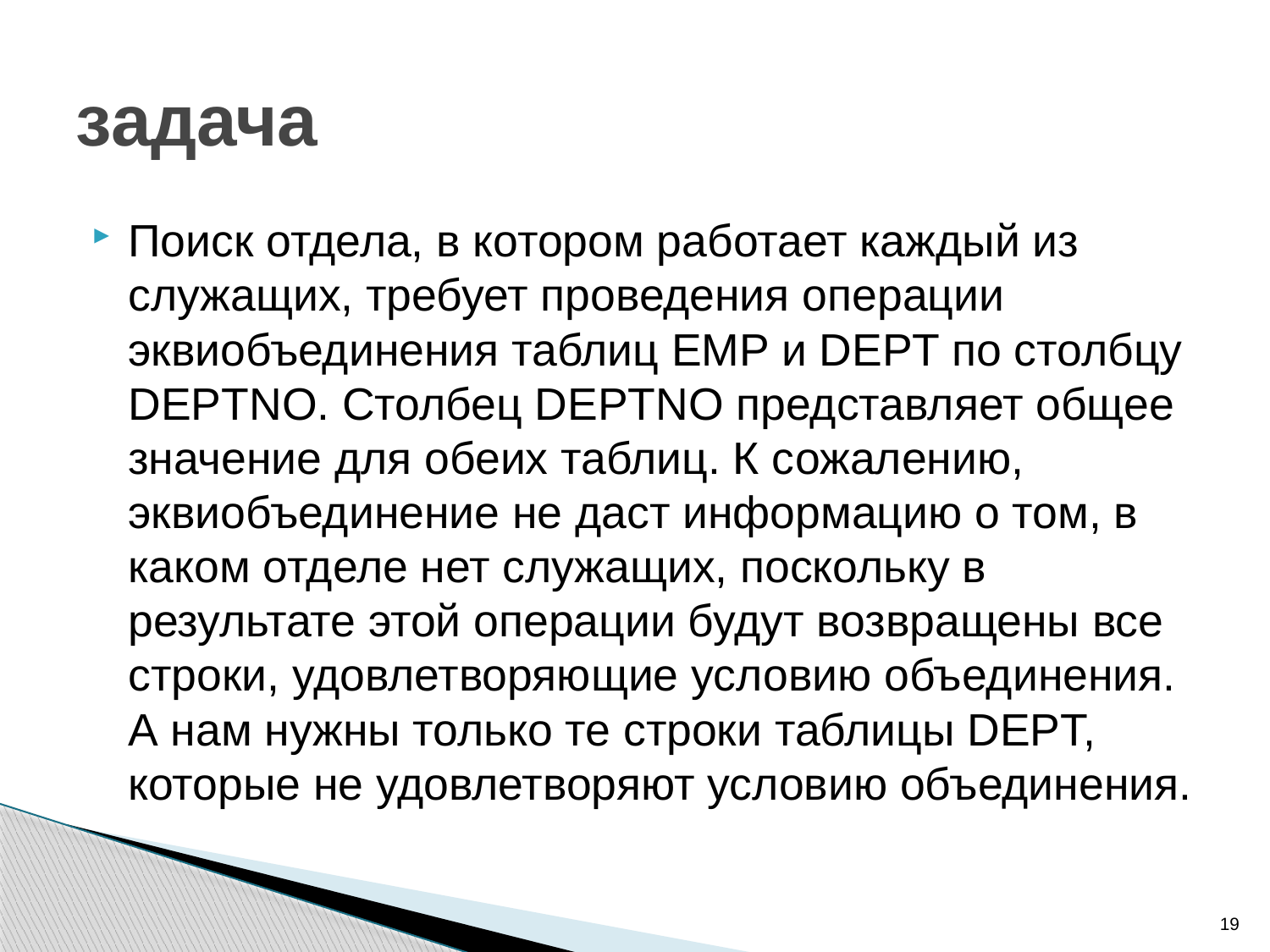

# задача
Поиск отдела, в котором работает каждый из служащих, требует проведения операции эквиобъединения таблиц EMP и DEPT по столбцу DEPTNO. Столбец DEPTNO представляет общее значение для обеих таблиц. К сожалению, эквиобъединение не даст информацию о том, в каком отделе нет служащих, поскольку в результате этой операции будут возвращены все строки, удовлетворяющие условию объединения. А нам нужны только те строки таблицы DEPT, которые не удовлетворяют условию объединения.
19